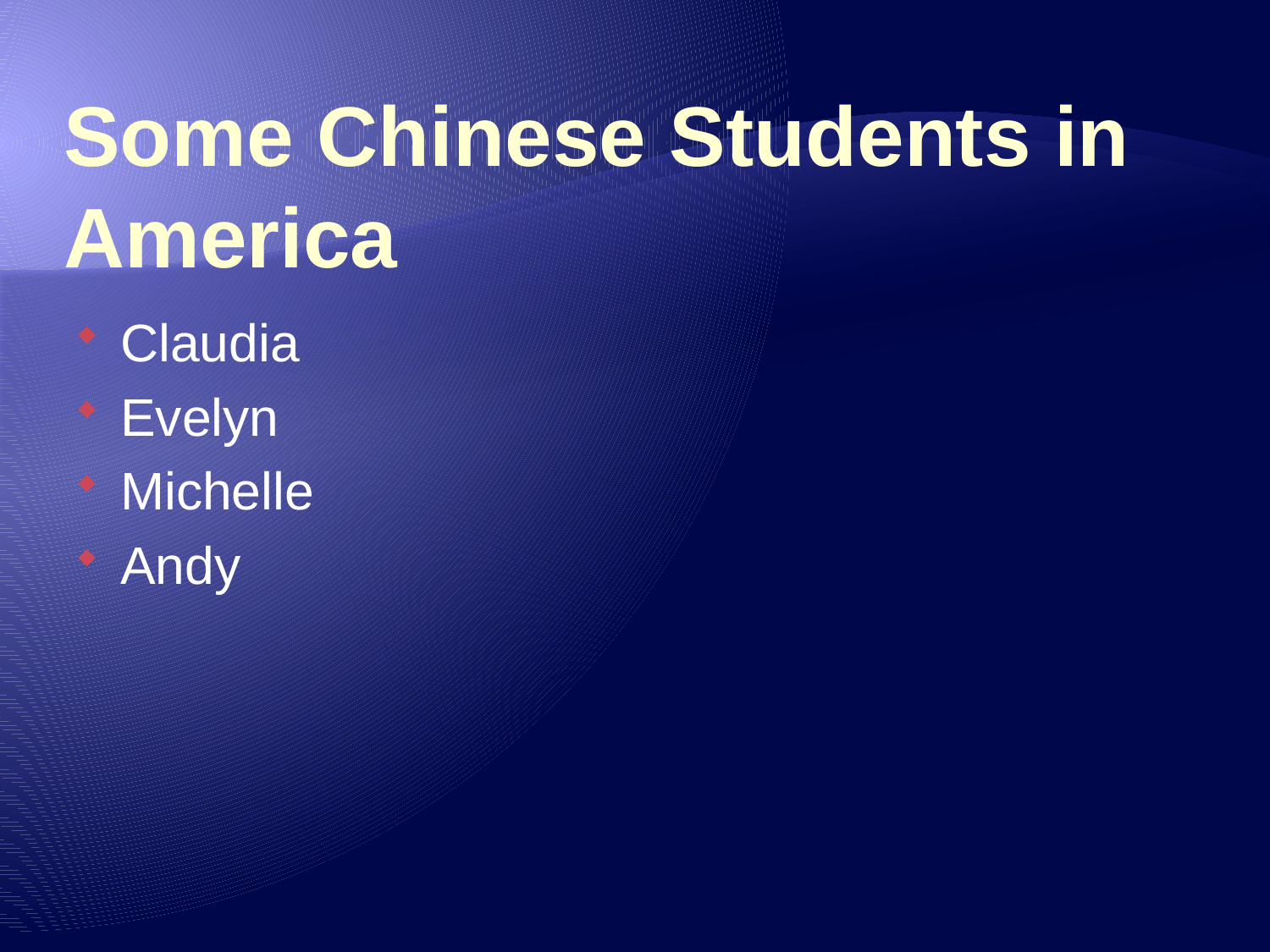

# Some Chinese Students in America
Claudia
Evelyn
Michelle
Andy